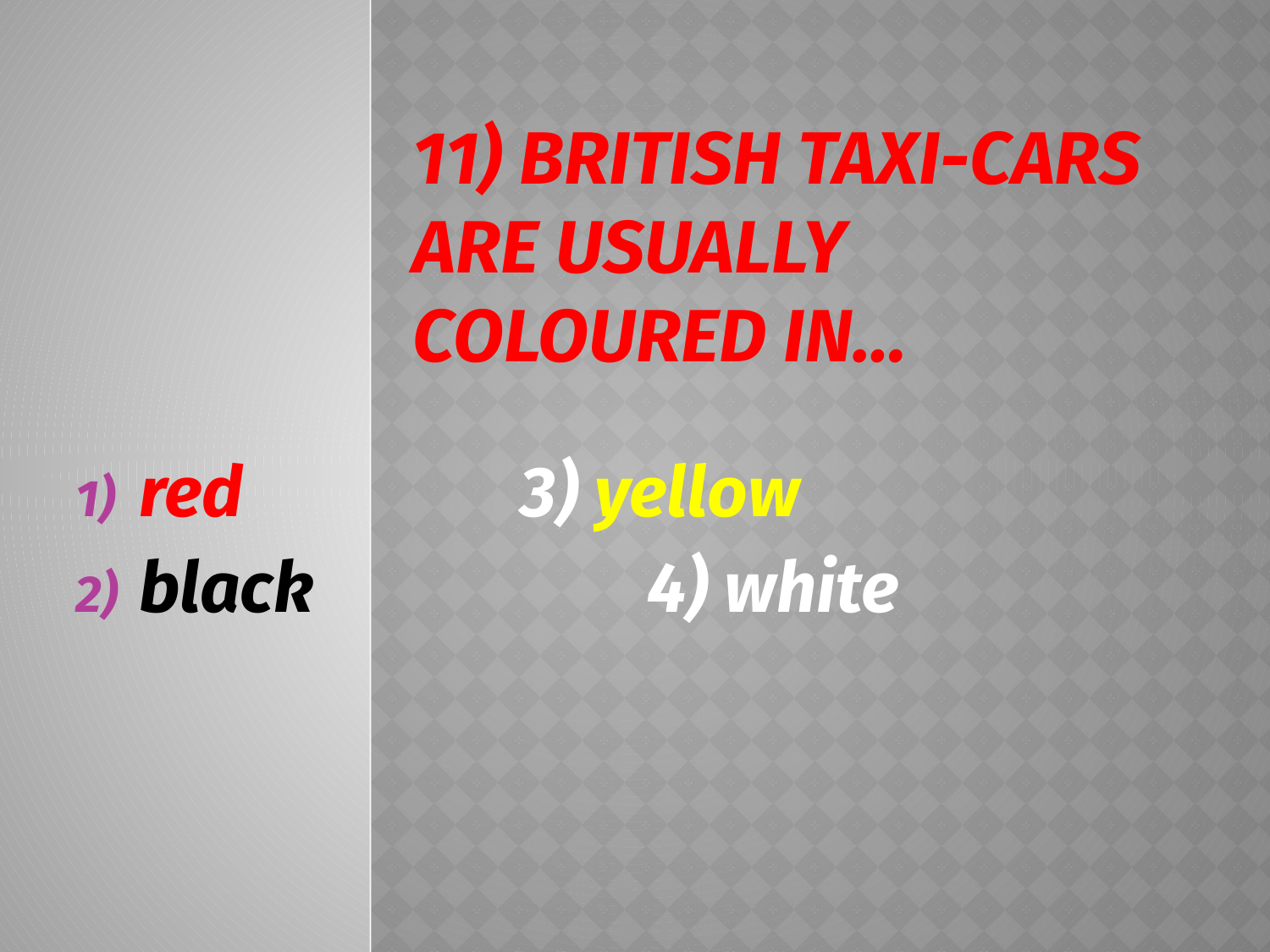

# 11) British taxi-cars are usually coloured in…
red			3) yellow
black			4) white